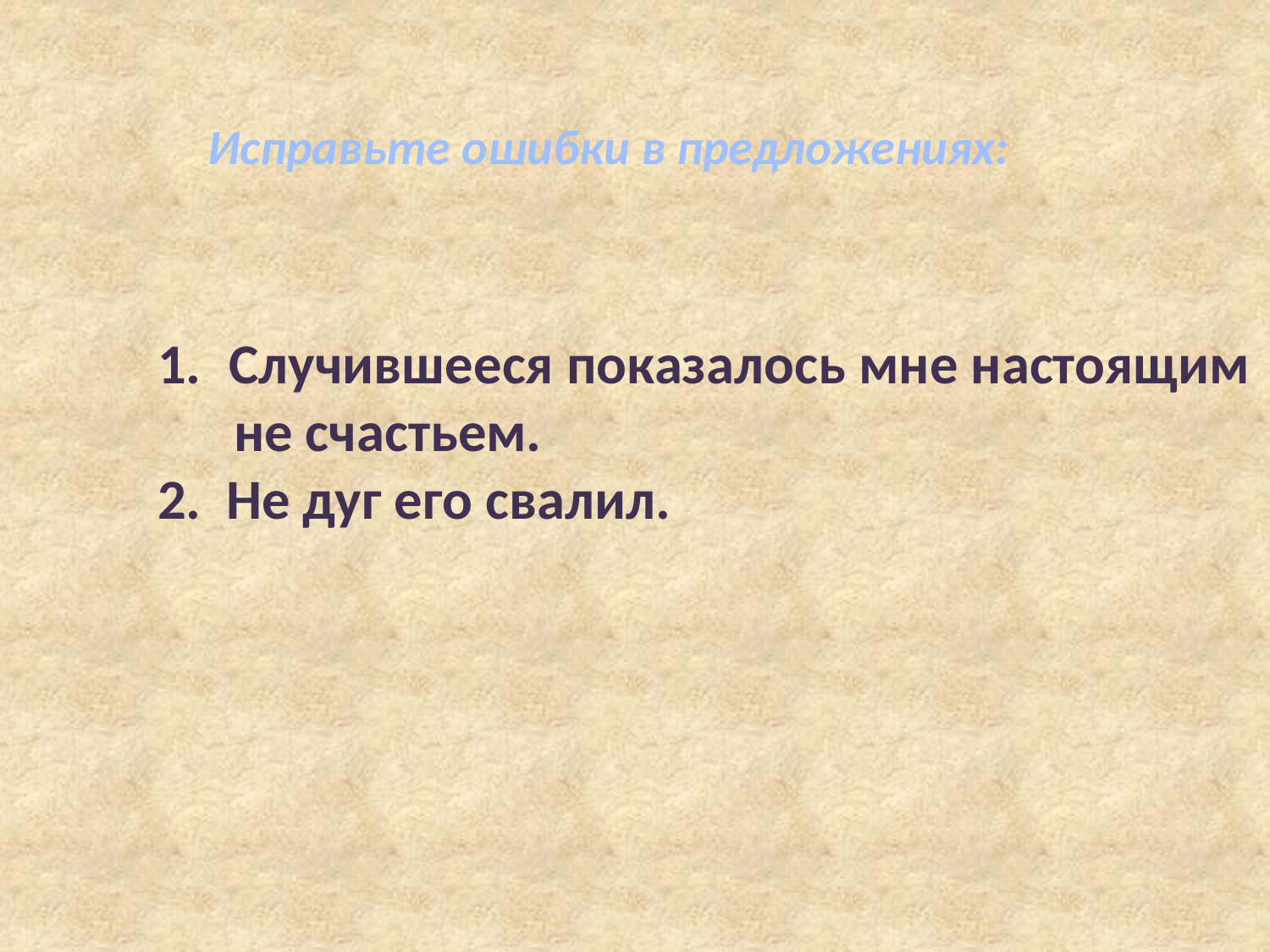

Исправьте ошибки в предложениях:

Случившееся показалось мне настоящим
      не счастьем.
2.  Не дуг его свалил.